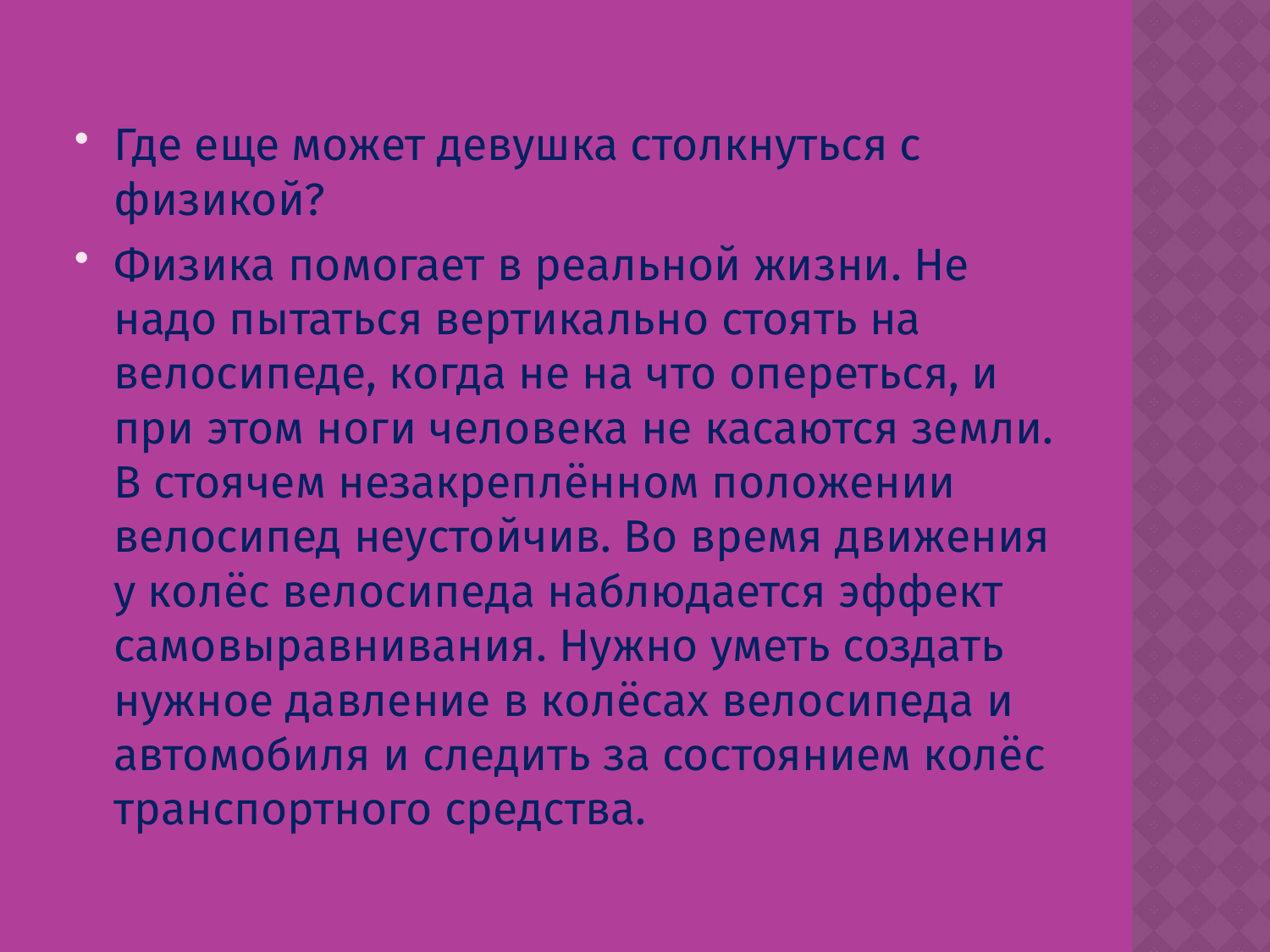

#
Где еще может девушка столкнуться с физикой?
Физика помогает в реальной жизни. Не надо пытаться вертикально стоять на велосипеде, когда не на что опереться, и при этом ноги человека не касаются земли. В стоячем незакреплённом положении велосипед неустойчив. Во время движения у колёс велосипеда наблюдается эффект самовыравнивания. Нужно уметь создать нужное давление в колёсах велосипеда и автомобиля и следить за состоянием колёс транспортного средства.